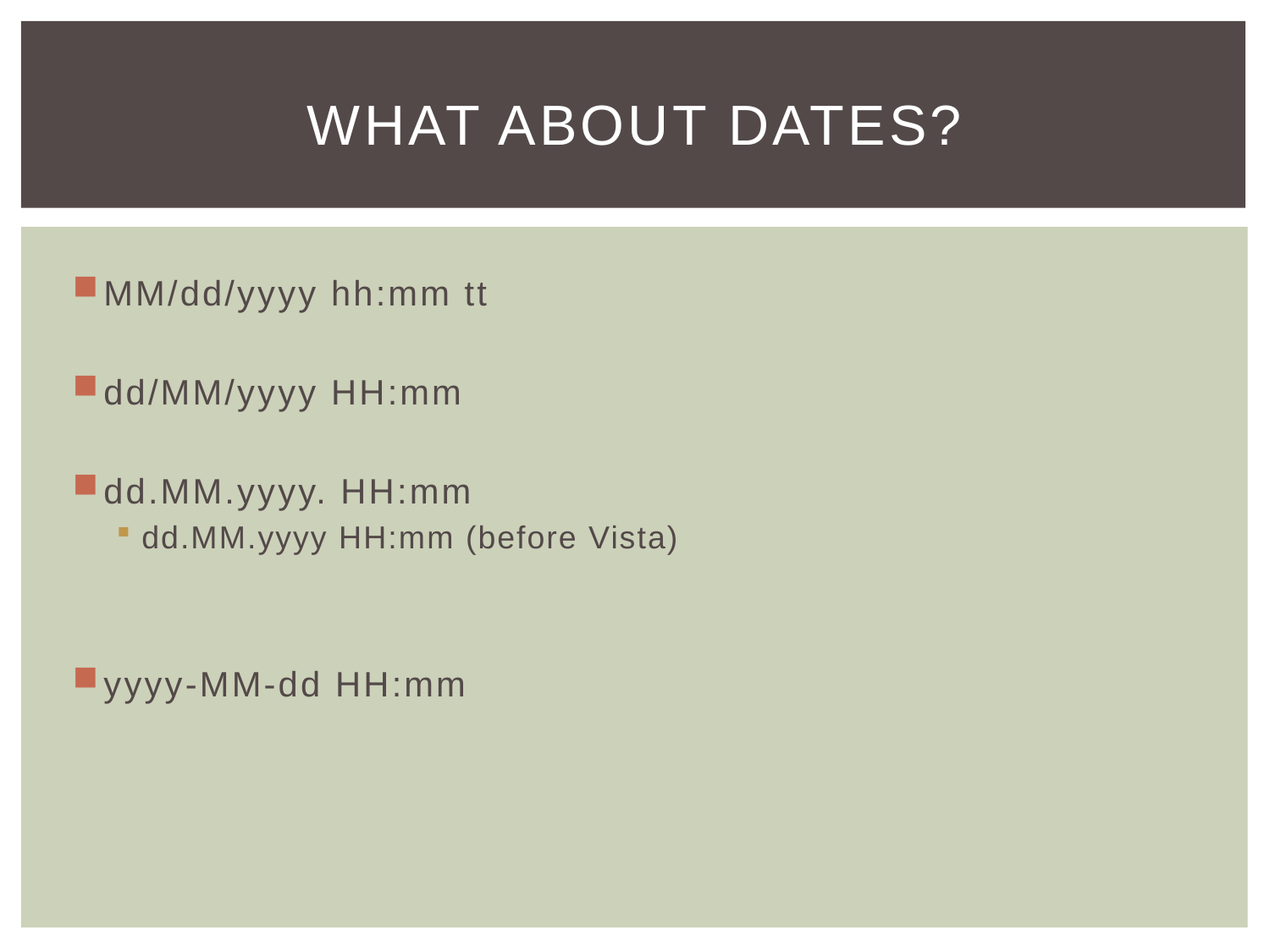

# What About Dates?
MM/dd/yyyy hh:mm tt

dd/MM/yyyy HH:mm

dd.MM.yyyy. HH:mm
dd.MM.yyyy HH:mm (before Vista)

yyyy-MM-dd HH:mm